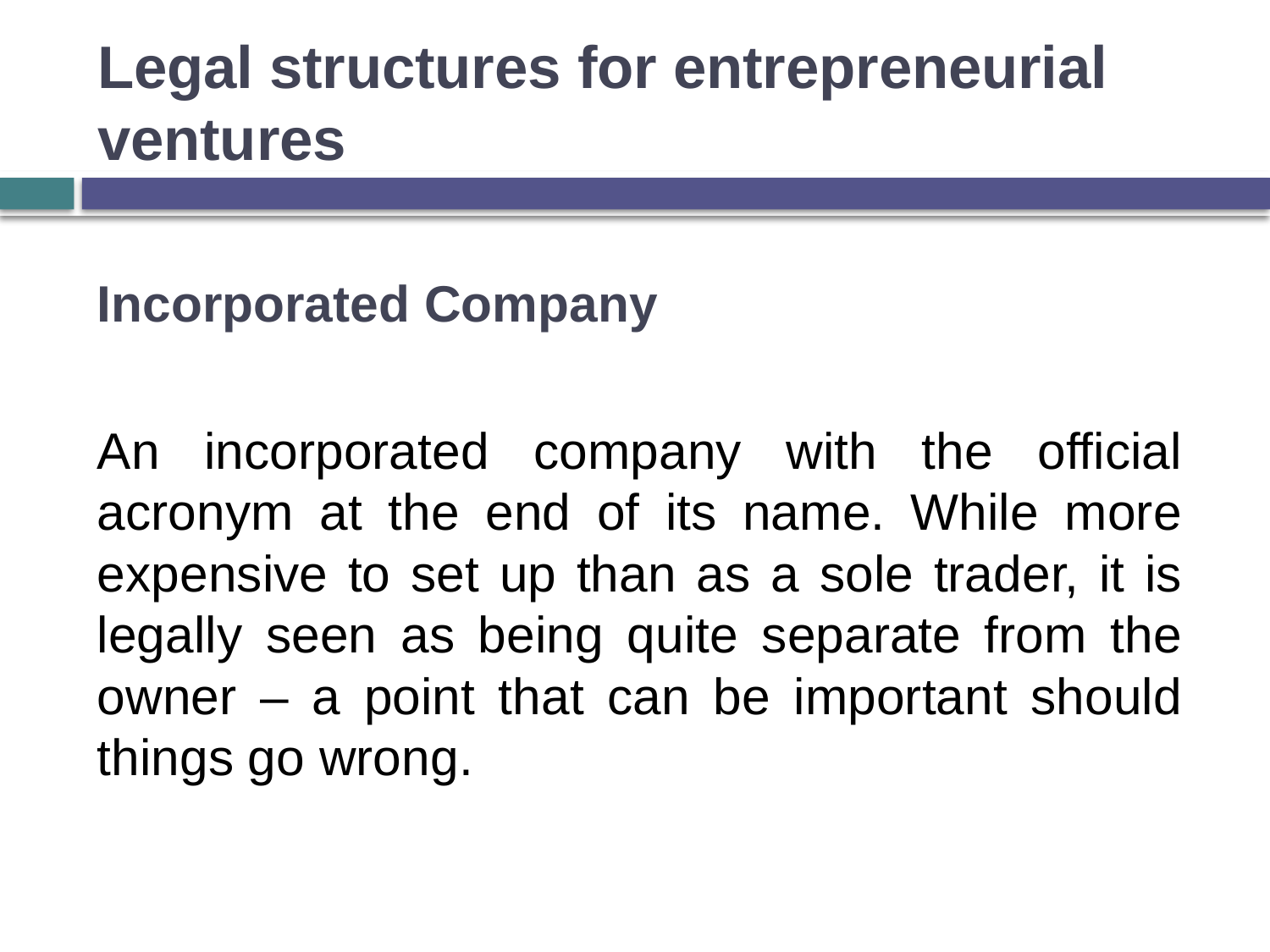

# Legal structures for entrepreneurial ventures
Incorporated Company

An incorporated company with the official acronym at the end of its name. While more expensive to set up than as a sole trader, it is legally seen as being quite separate from the owner – a point that can be important should things go wrong.